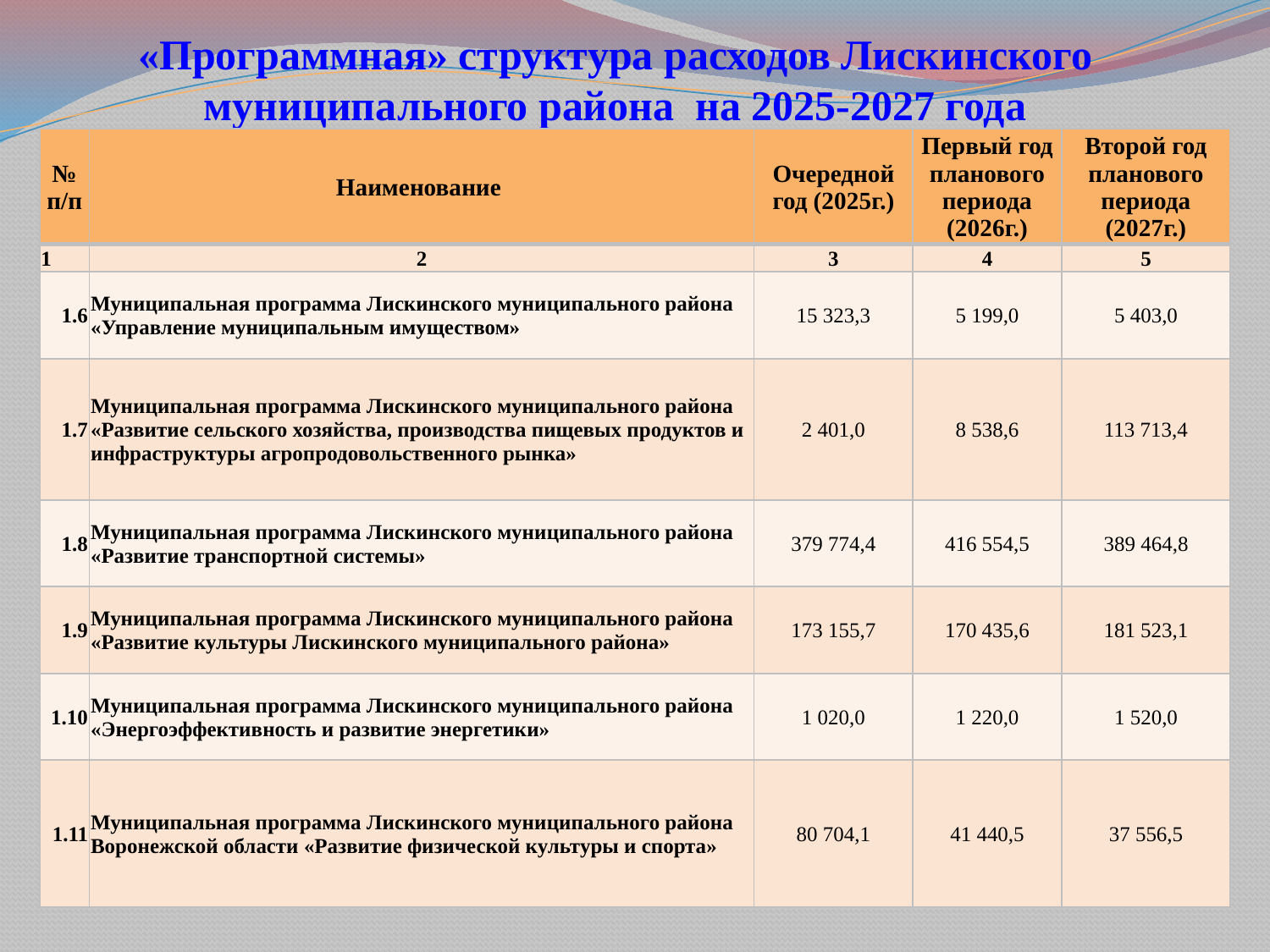

# «Программная» структура расходов Лискинского муниципального района  на 2025-2027 года
| № п/п | Наименование | Очередной год (2025г.) | Первый год планового периода (2026г.) | Второй год планового периода (2027г.) |
| --- | --- | --- | --- | --- |
| 1 | 2 | 3 | 4 | 5 |
| 1.6 | Муниципальная программа Лискинского муниципального района «Управление муниципальным имуществом» | 15 323,3 | 5 199,0 | 5 403,0 |
| 1.7 | Муниципальная программа Лискинского муниципального района «Развитие сельского хозяйства, производства пищевых продуктов и инфраструктуры агропродовольственного рынка» | 2 401,0 | 8 538,6 | 113 713,4 |
| 1.8 | Муниципальная программа Лискинского муниципального района «Развитие транспортной системы» | 379 774,4 | 416 554,5 | 389 464,8 |
| 1.9 | Муниципальная программа Лискинского муниципального района «Развитие культуры Лискинского муниципального района» | 173 155,7 | 170 435,6 | 181 523,1 |
| 1.10 | Муниципальная программа Лискинского муниципального района «Энергоэффективность и развитие энергетики» | 1 020,0 | 1 220,0 | 1 520,0 |
| 1.11 | Муниципальная программа Лискинского муниципального района Воронежской области «Развитие физической культуры и спорта» | 80 704,1 | 41 440,5 | 37 556,5 |